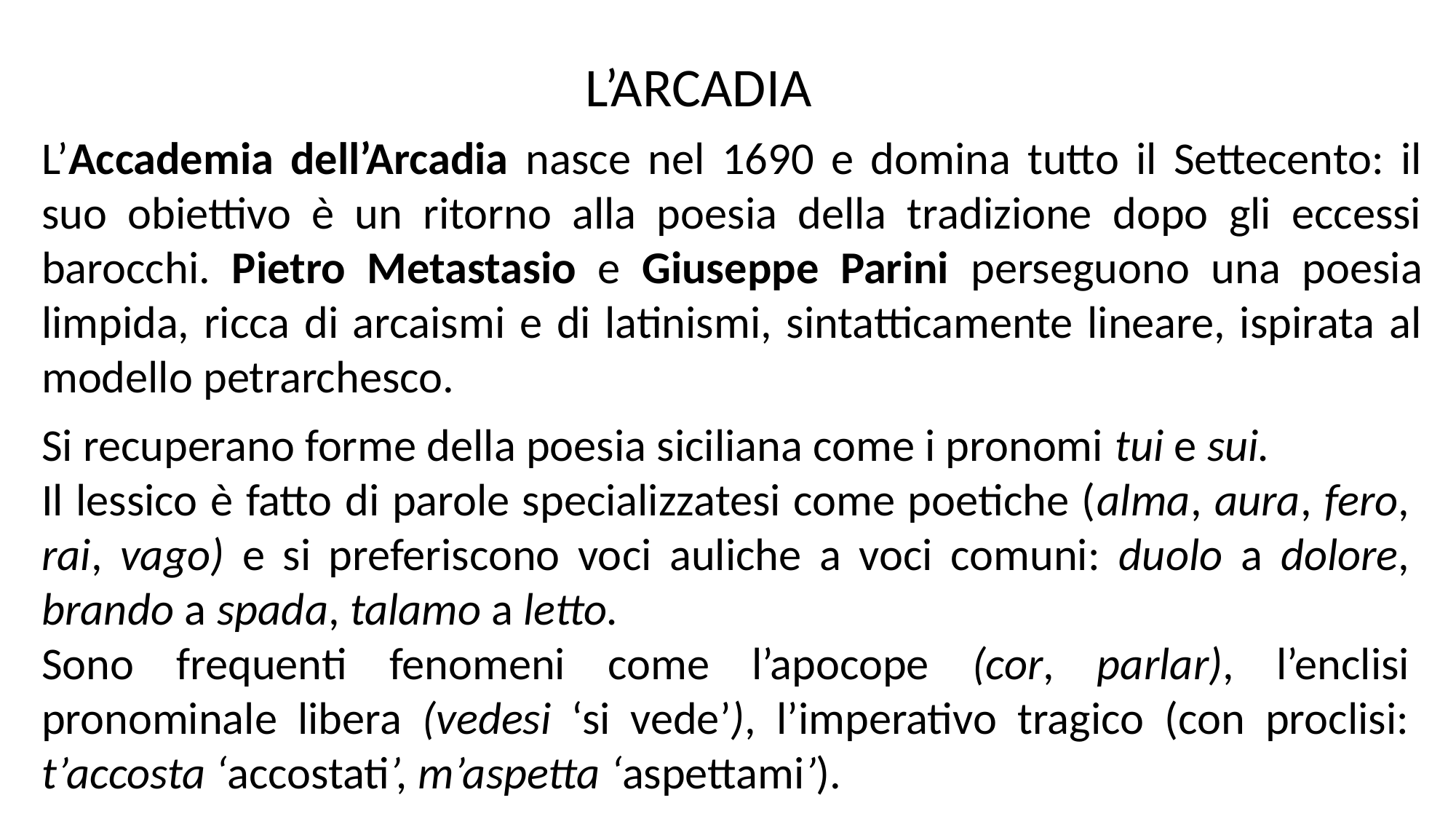

L’ARCADIA
L’Accademia dell’Arcadia nasce nel 1690 e domina tutto il Settecento: il suo obiettivo è un ritorno alla poesia della tradizione dopo gli eccessi barocchi. Pietro Metastasio e Giuseppe Parini perseguono una poesia limpida, ricca di arcaismi e di latinismi, sintatticamente lineare, ispirata al modello petrarchesco.
Si recuperano forme della poesia siciliana come i pronomi tui e sui.
Il lessico è fatto di parole specializzatesi come poetiche (alma, aura, fero, rai, vago) e si preferiscono voci auliche a voci comuni: duolo a dolore, brando a spada, talamo a letto.
Sono frequenti fenomeni come l’apocope (cor, parlar), l’enclisi pronominale libera (vedesi ‘si vede’), l’imperativo tragico (con proclisi: t’accosta ‘accostati’, m’aspetta ‘aspettami’).